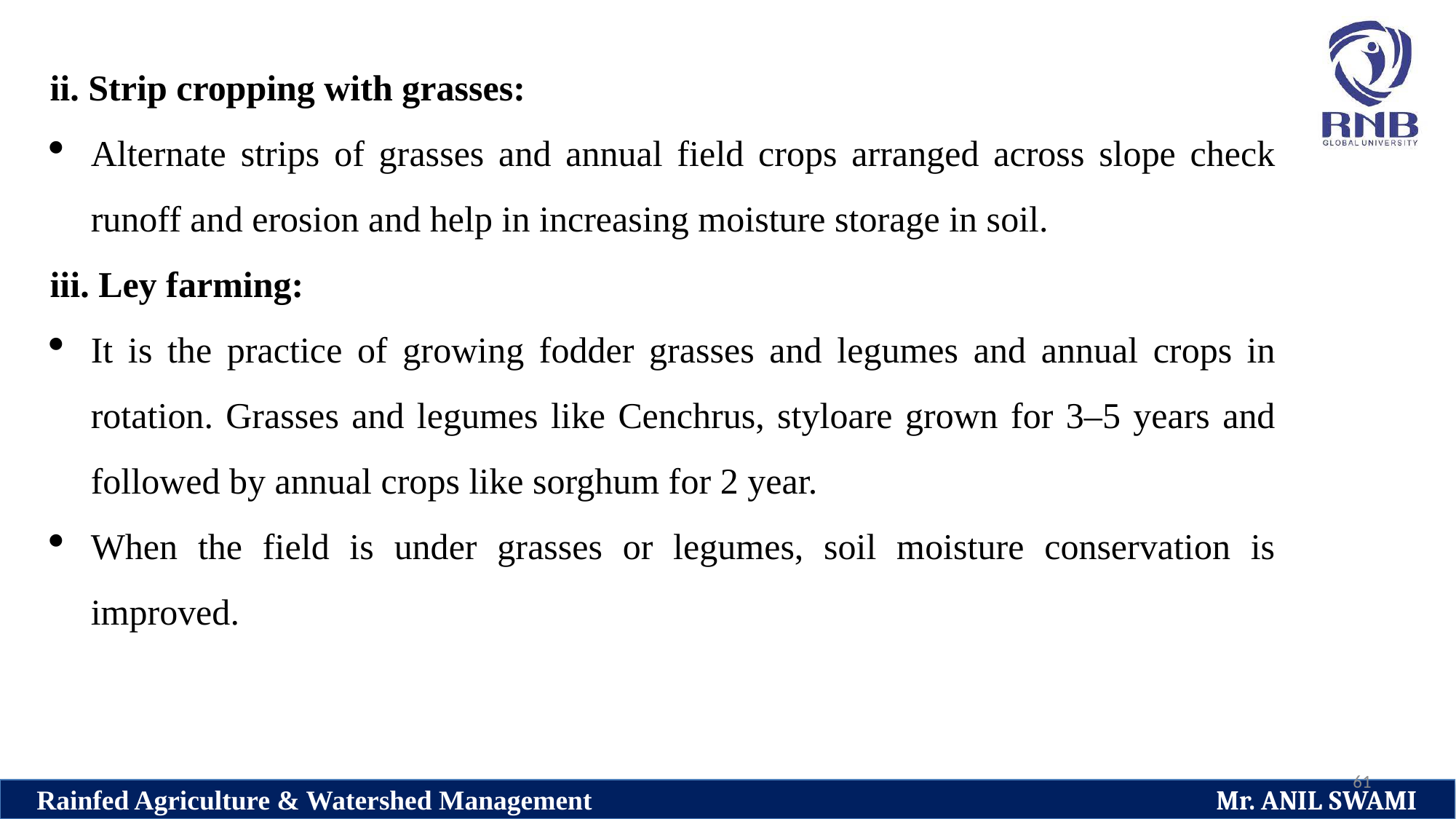

ii. Strip cropping with grasses:
Alternate strips of grasses and annual field crops arranged across slope check runoff and erosion and help in increasing moisture storage in soil.
iii. Ley farming:
It is the practice of growing fodder grasses and legumes and annual crops in rotation. Grasses and legumes like Cenchrus, styloare grown for 3–5 years and followed by annual crops like sorghum for 2 year.
When the field is under grasses or legumes, soil moisture conservation is improved.
61